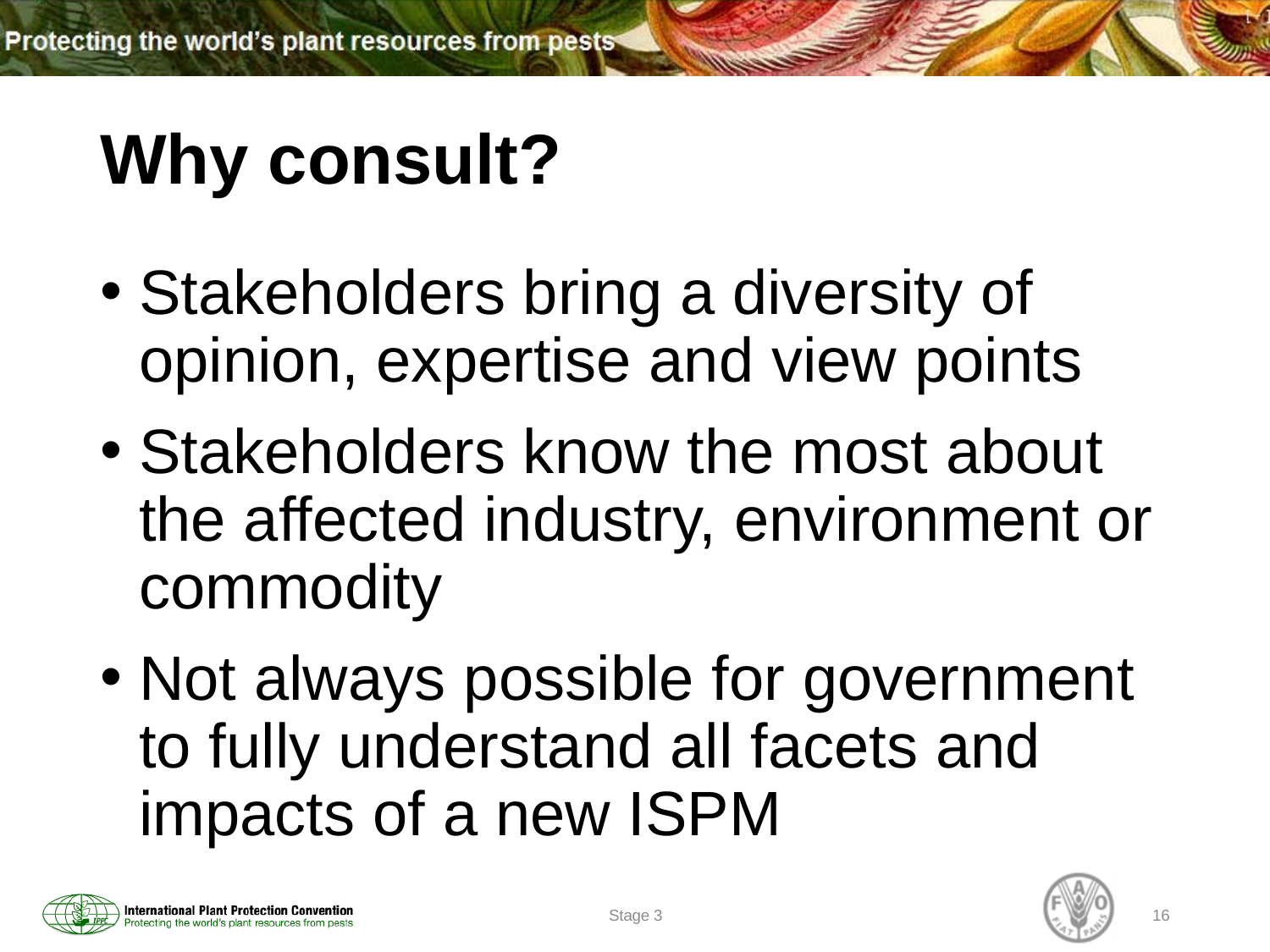

# Why consult?
Stakeholders bring a diversity of opinion, expertise and view points
Stakeholders know the most about the affected industry, environment or commodity
Not always possible for government to fully understand all facets and impacts of a new ISPM
Stage 3
16